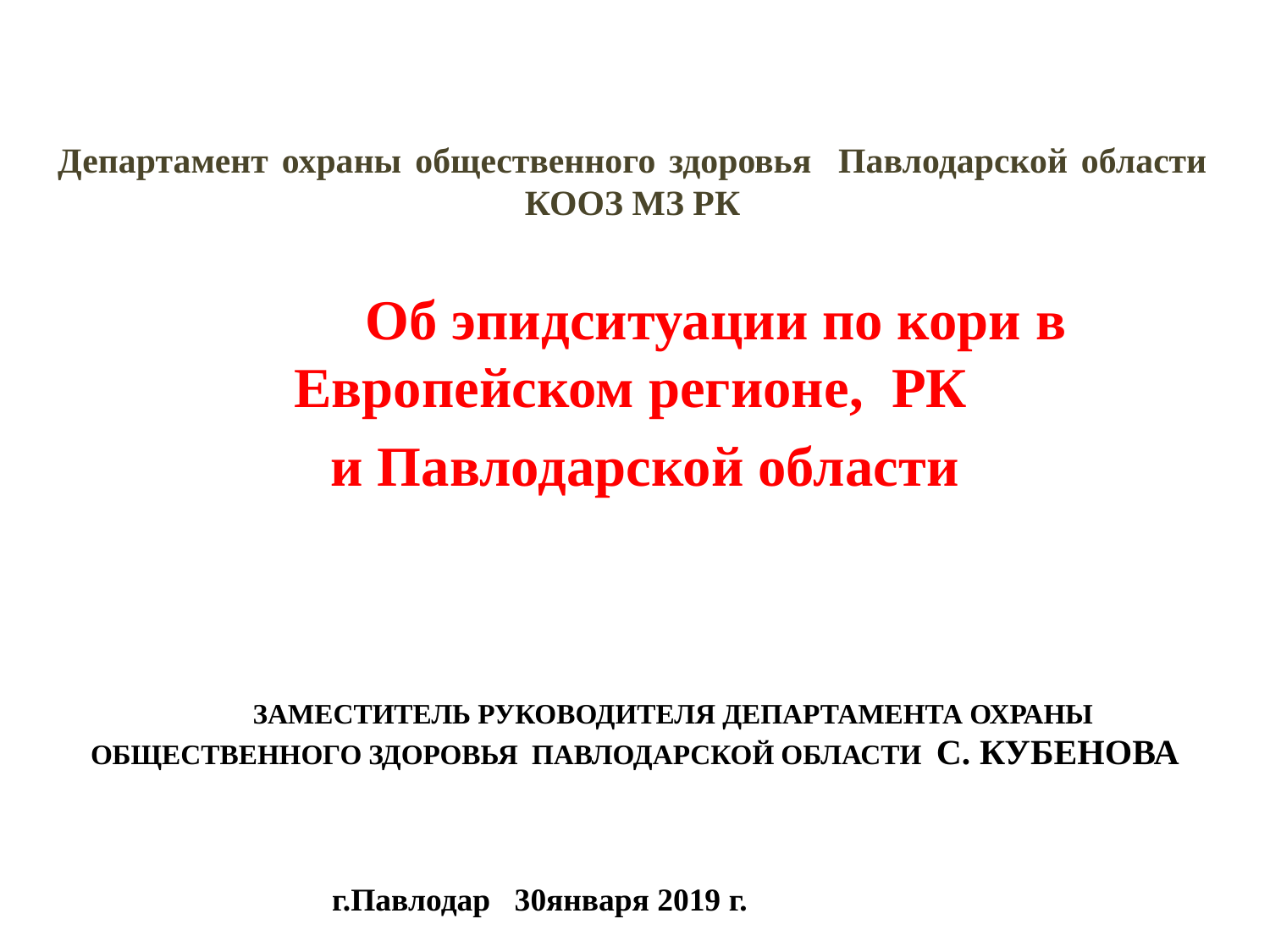

Департамент охраны общественного здоровья  Павлодарской области 			                        КООЗ МЗ РК

          Об эпидситуации по кори в Европейском регионе,  РК
и Павлодарской области

# Заместитель Руководителя департамента охраны общественного здоровья  Павлодарской области  С. Кубенова
г.Павлодар   30января 2019 г.